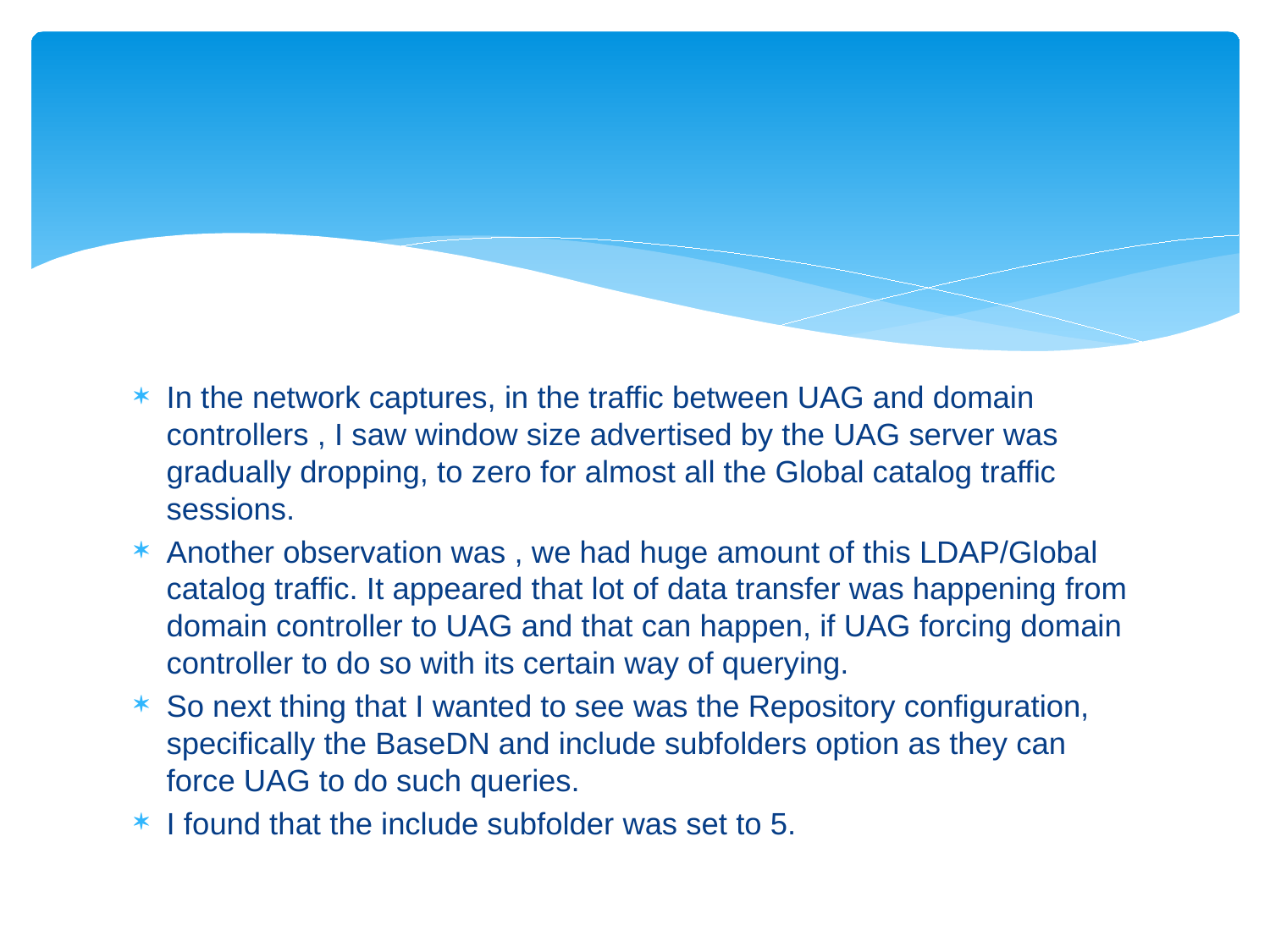

#
In the network captures, in the traffic between UAG and domain controllers , I saw window size advertised by the UAG server was gradually dropping, to zero for almost all the Global catalog traffic sessions.
Another observation was , we had huge amount of this LDAP/Global catalog traffic. It appeared that lot of data transfer was happening from domain controller to UAG and that can happen, if UAG forcing domain controller to do so with its certain way of querying.
So next thing that I wanted to see was the Repository configuration, specifically the BaseDN and include subfolders option as they can force UAG to do such queries.
I found that the include subfolder was set to 5.